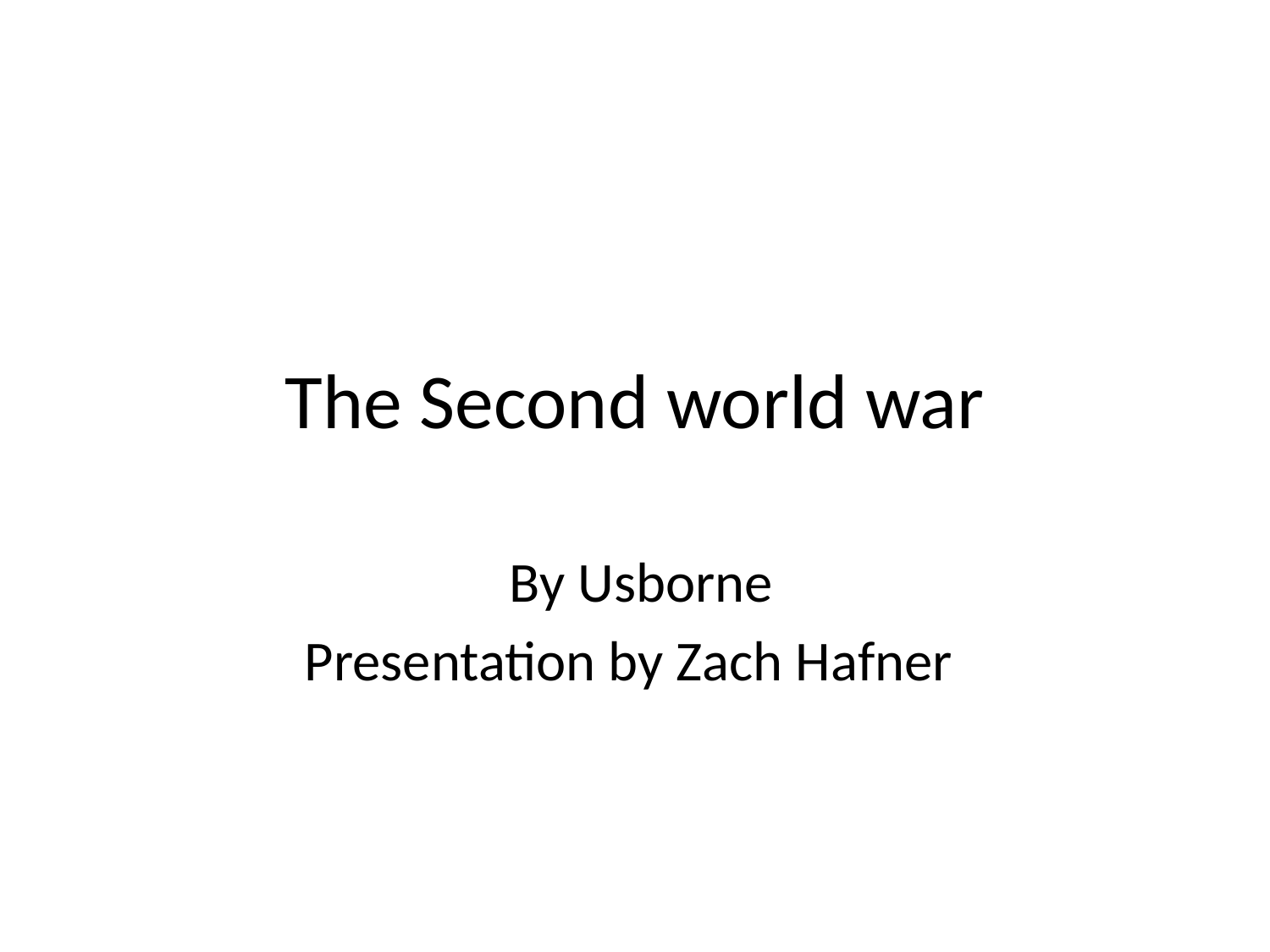

# The Second world war
 By Usborne
Presentation by Zach Hafner